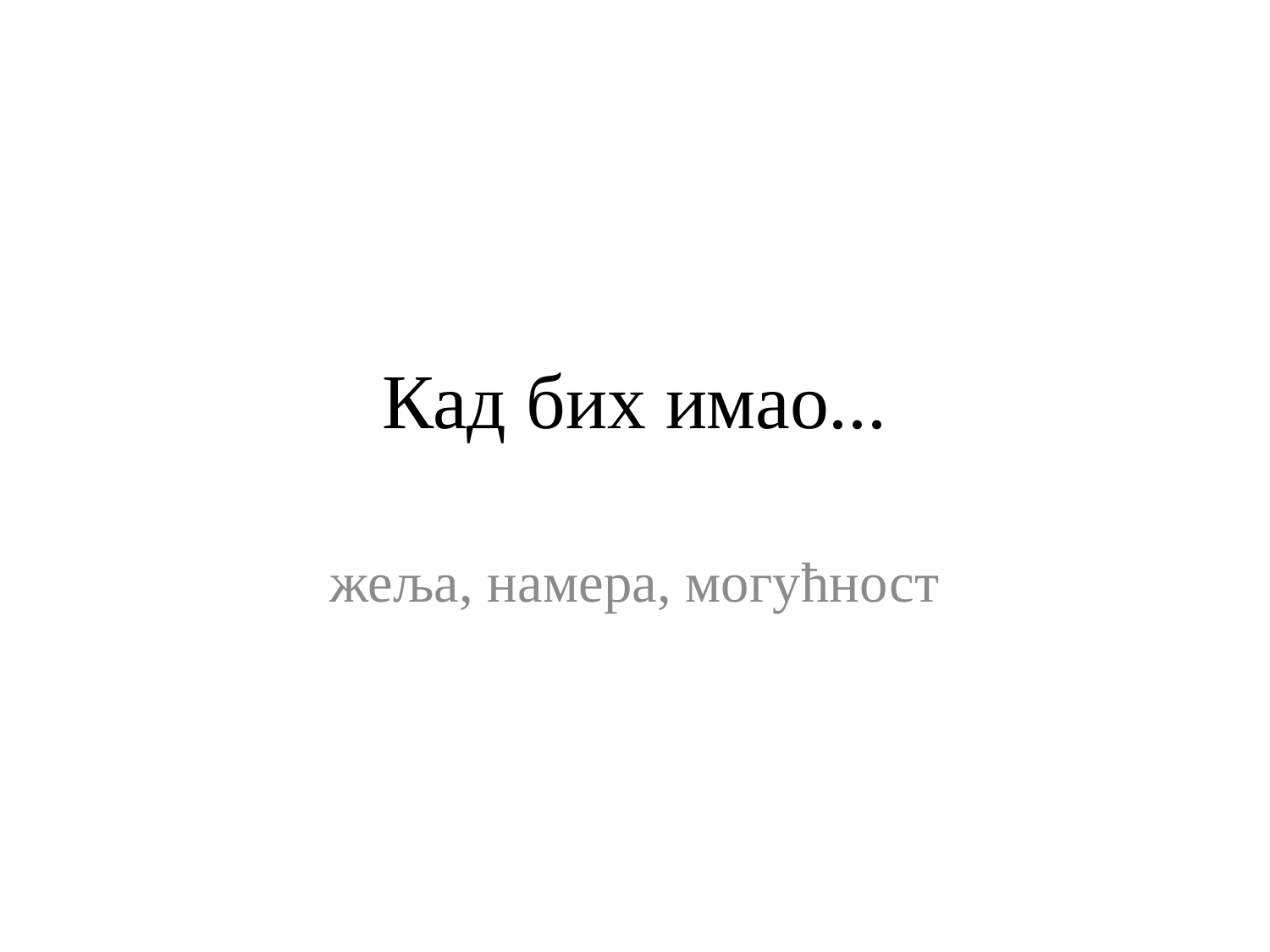

# Кад бих имао...
жеља, намера, могућност